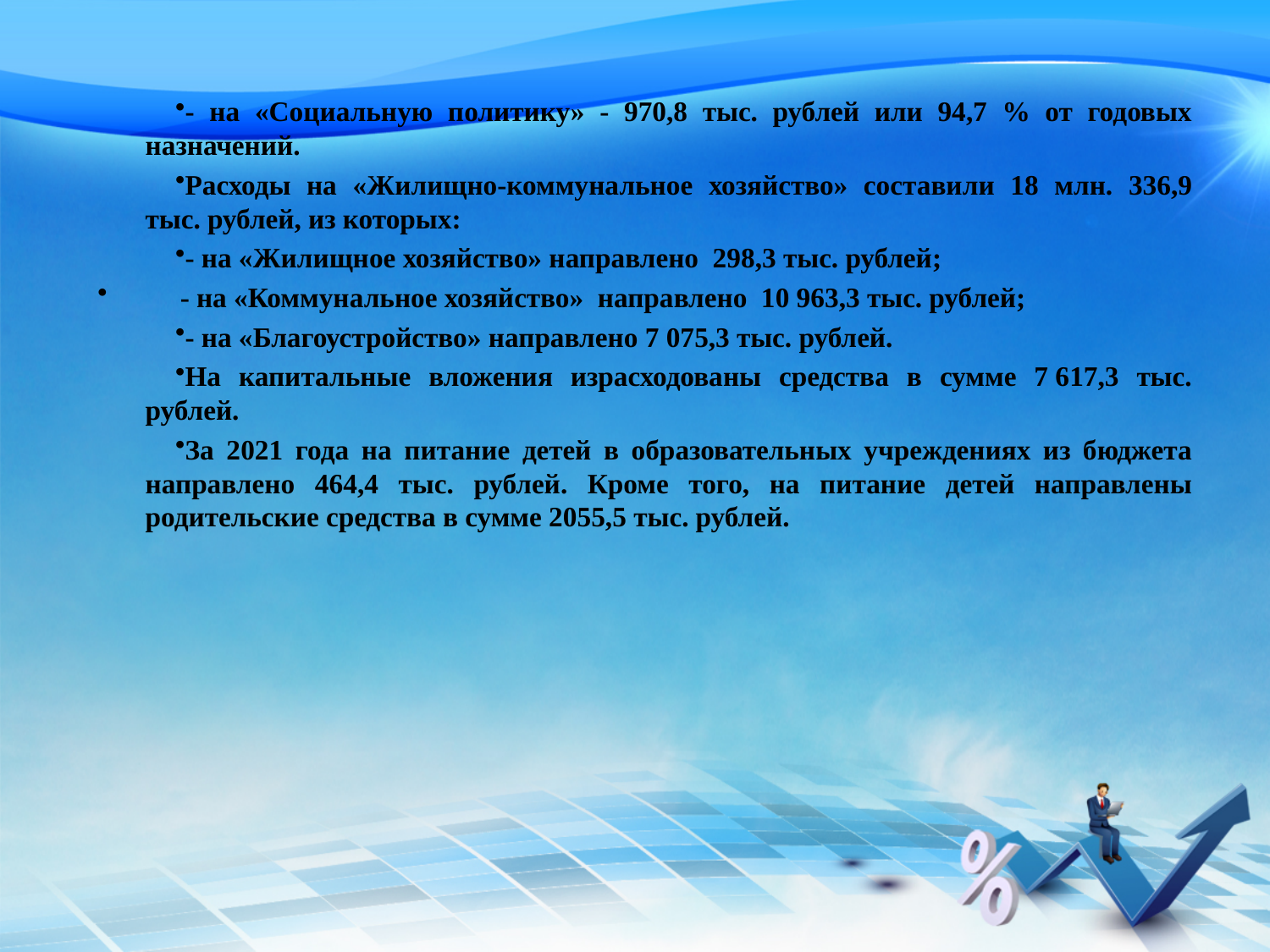

- на «Социальную политику» - 970,8 тыс. рублей или 94,7 % от годовых назначений.
Расходы на «Жилищно-коммунальное хозяйство» составили 18 млн. 336,9 тыс. рублей, из которых:
- на «Жилищное хозяйство» направлено  298,3 тыс. рублей;
     - на «Коммунальное хозяйство»  направлено  10 963,3 тыс. рублей;
- на «Благоустройство» направлено 7 075,3 тыс. рублей.
На капитальные вложения израсходованы средства в сумме 7 617,3 тыс. рублей.
За 2021 года на питание детей в образовательных учреждениях из бюджета направлено 464,4 тыс. рублей. Кроме того, на питание детей направлены родительские средства в сумме 2055,5 тыс. рублей.